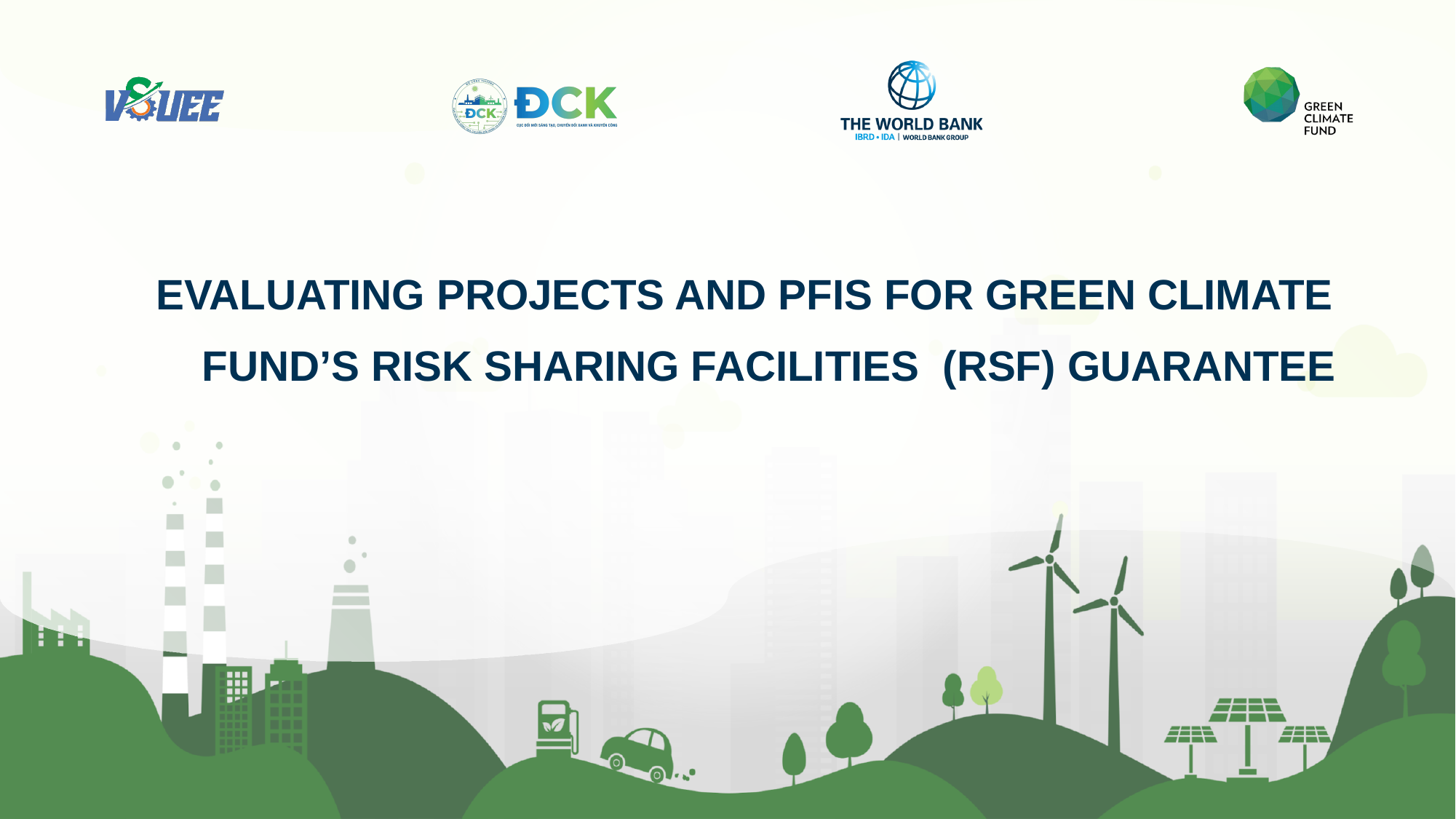

EVALUATING PROJECTS AND PFIS FOR GREEN CLIMATE FUND’S RISK SHARING FACILITIES  (RSF) GUARANTEE